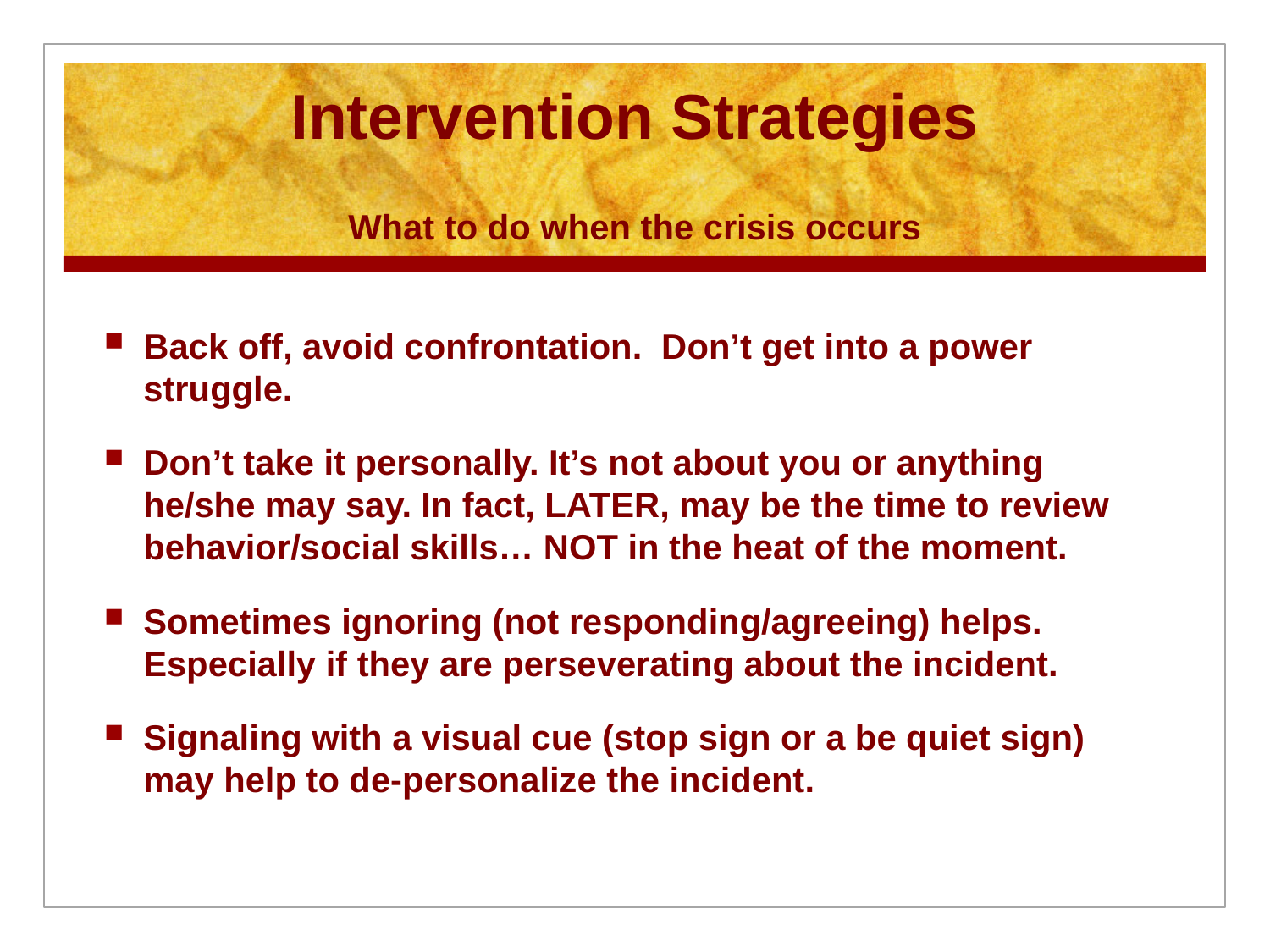

# Intervention Strategies What to do when the crisis occurs
Back off, avoid confrontation.  Don’t get into a power struggle.
Don’t take it personally. It’s not about you or anything he/she may say. In fact, LATER, may be the time to review behavior/social skills… NOT in the heat of the moment.
Sometimes ignoring (not responding/agreeing) helps. Especially if they are perseverating about the incident.
Signaling with a visual cue (stop sign or a be quiet sign) may help to de-personalize the incident.